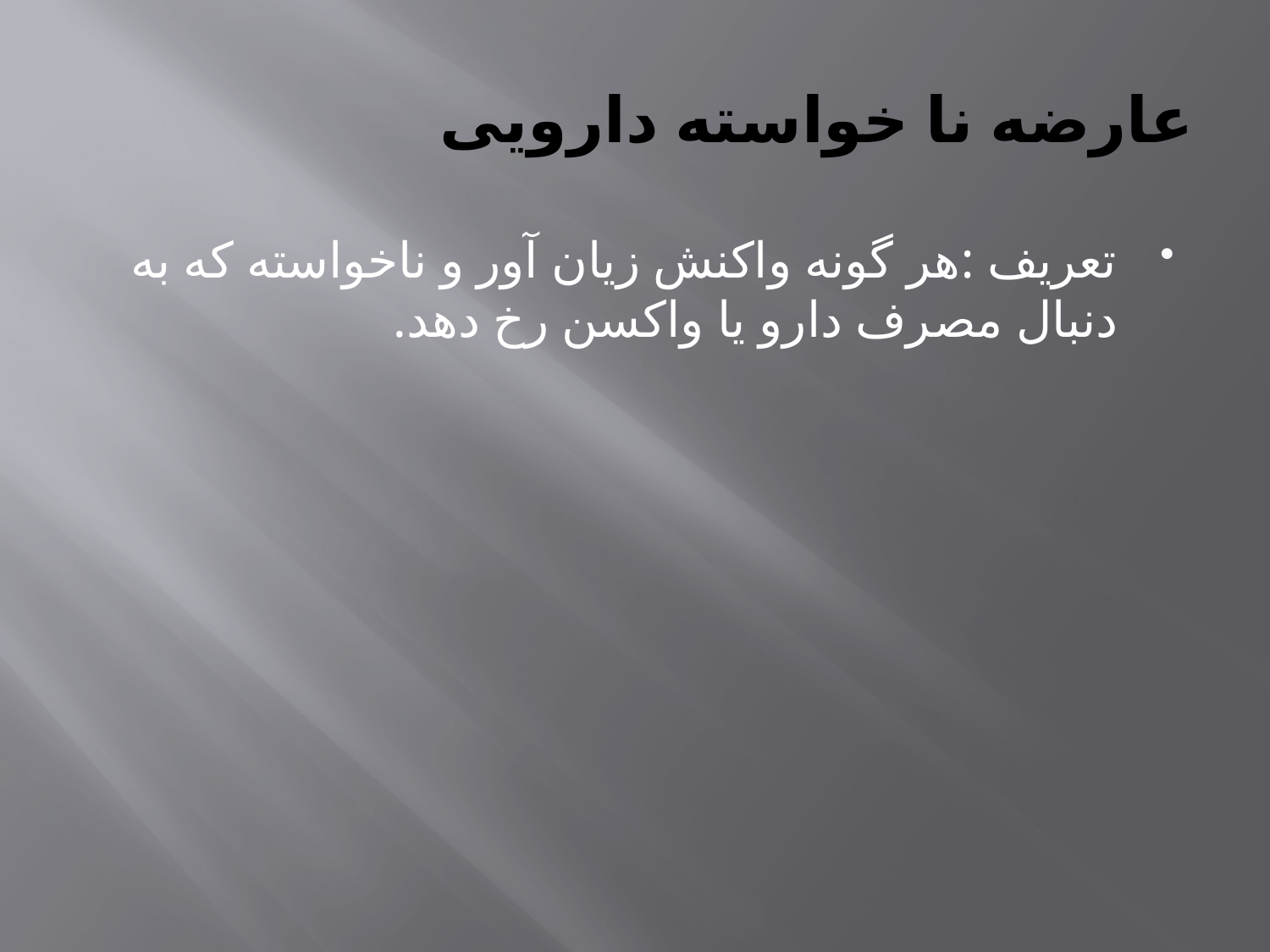

# عارضه نا خواسته دارویی
تعریف :هر گونه واکنش زیان آور و ناخواسته که به دنبال مصرف دارو یا واکسن رخ دهد.